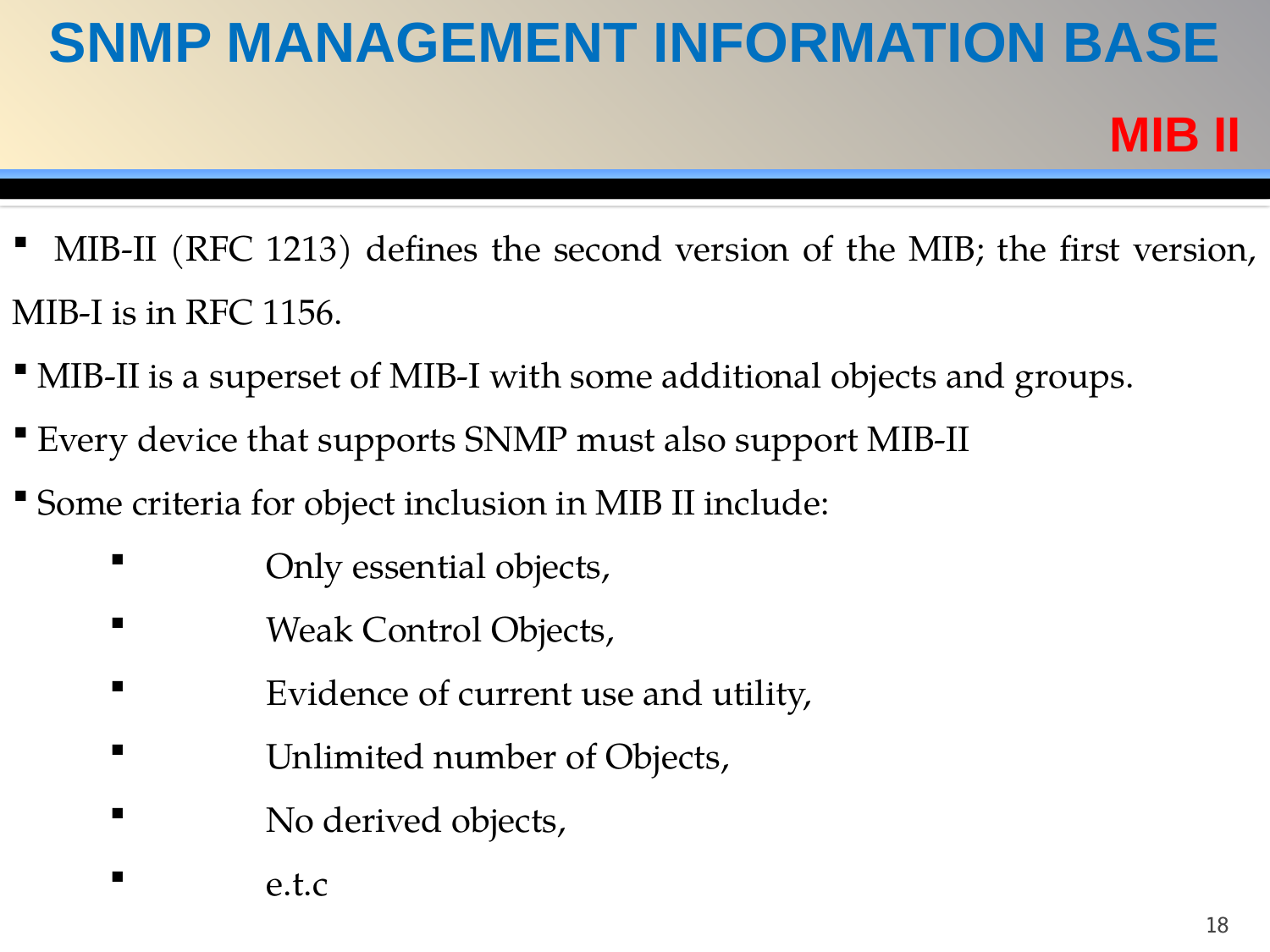

SNMP MANAGEMENT INFORMATION BASE
MIB II
  MIB-II (RFC 1213) defines the second version of the MIB; the first version, MIB-I is in RFC 1156.
 MIB-II is a superset of MIB-I with some additional objects and groups.
 Every device that supports SNMP must also support MIB-II
 Some criteria for object inclusion in MIB II include:
 	Only essential objects,
 	Weak Control Objects,
 	Evidence of current use and utility,
 	Unlimited number of Objects,
 	No derived objects,
 	e.t.c
18